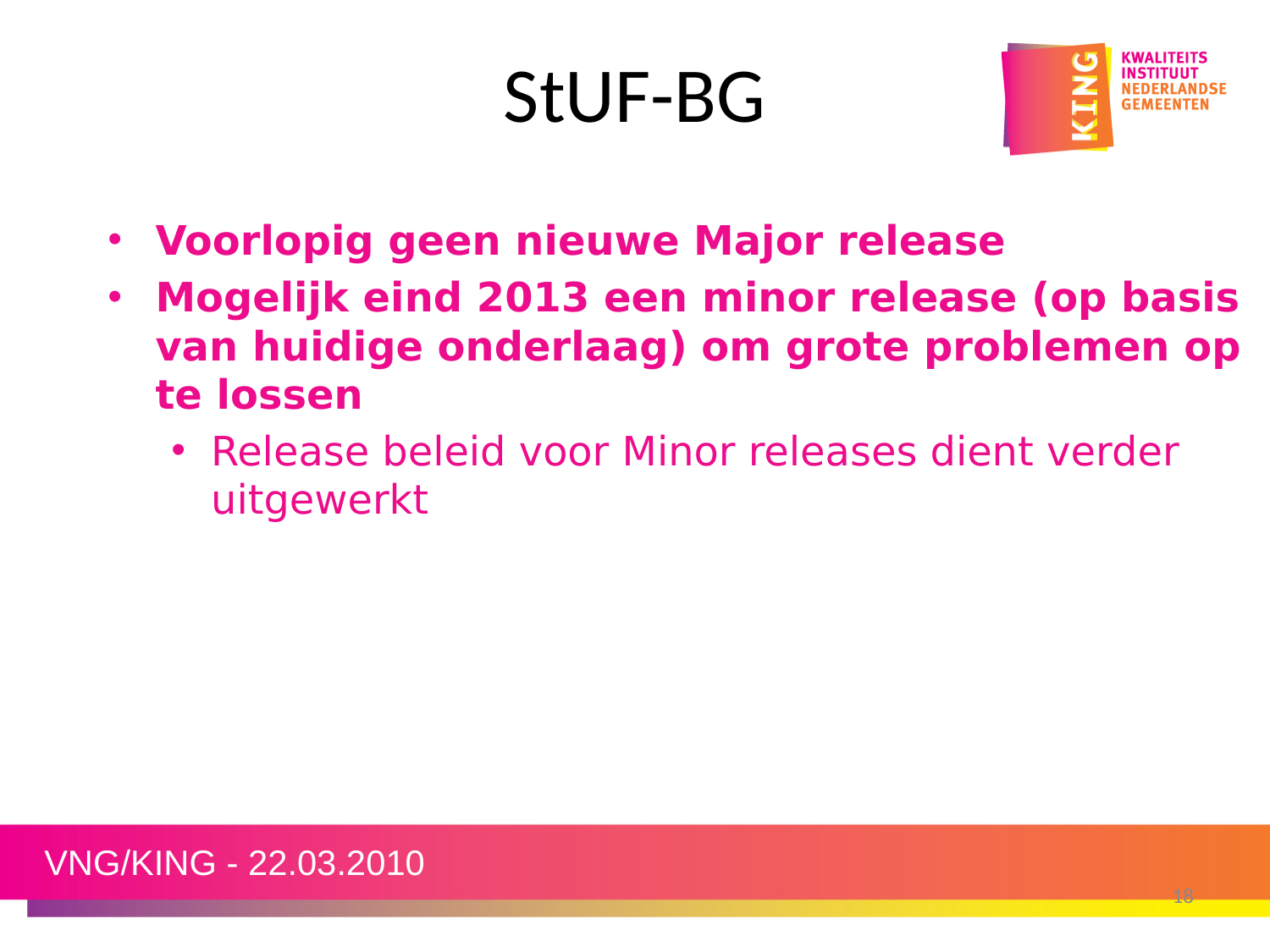

# StUF-BG
Voorlopig geen nieuwe Major release
Mogelijk eind 2013 een minor release (op basis van huidige onderlaag) om grote problemen op te lossen
Release beleid voor Minor releases dient verder uitgewerkt
VNG/KING - 22.03.2010
18